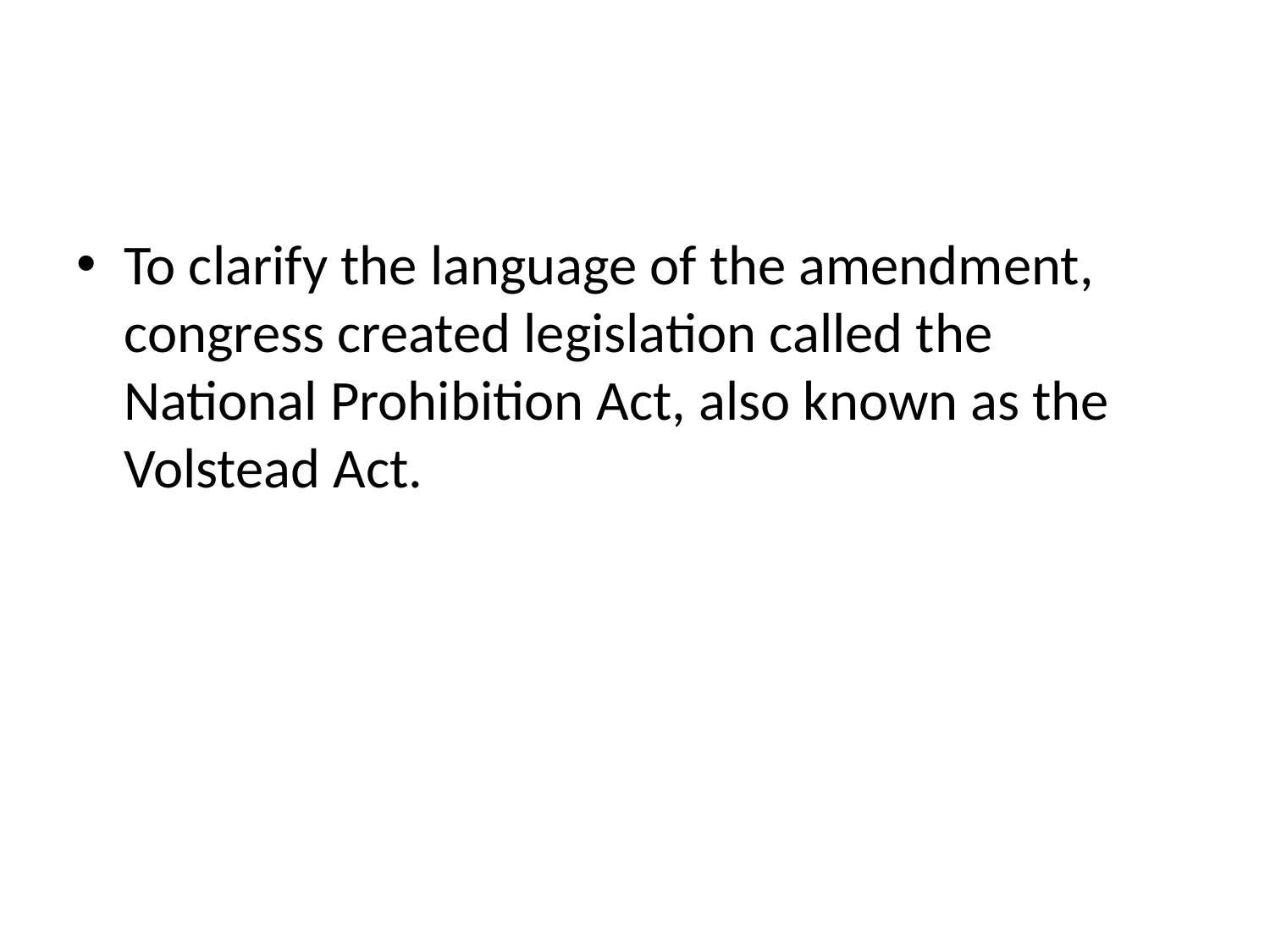

To clarify the language of the amendment, congress created legislation called the National Prohibition Act, also known as the Volstead Act.